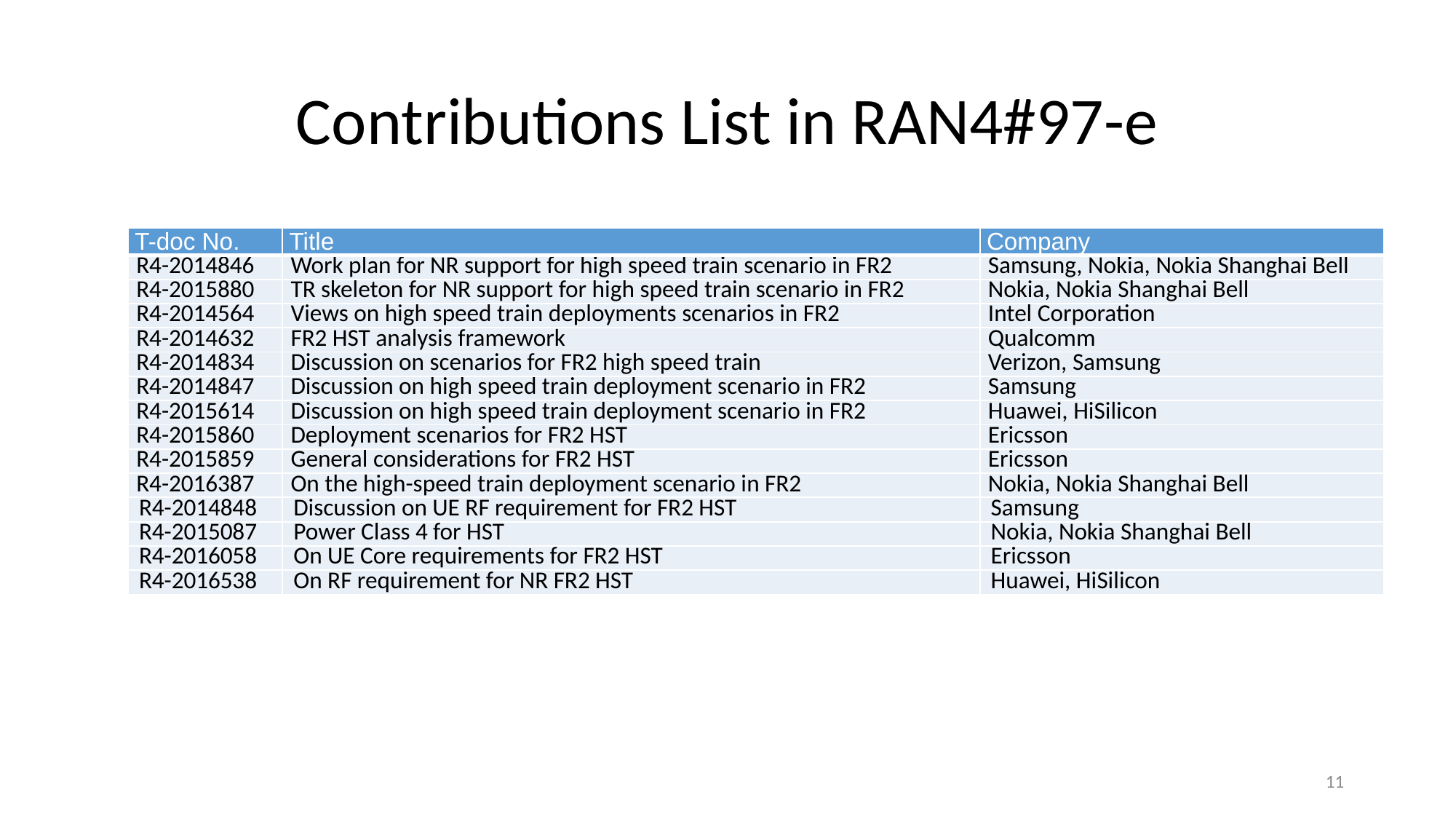

# Contributions List in RAN4#97-e
| T-doc No. | Title | Company |
| --- | --- | --- |
| R4-2014846 | Work plan for NR support for high speed train scenario in FR2 | Samsung, Nokia, Nokia Shanghai Bell |
| R4-2015880 | TR skeleton for NR support for high speed train scenario in FR2 | Nokia, Nokia Shanghai Bell |
| R4-2014564 | Views on high speed train deployments scenarios in FR2 | Intel Corporation |
| R4-2014632 | FR2 HST analysis framework | Qualcomm |
| R4-2014834 | Discussion on scenarios for FR2 high speed train | Verizon, Samsung |
| R4-2014847 | Discussion on high speed train deployment scenario in FR2 | Samsung |
| R4-2015614 | Discussion on high speed train deployment scenario in FR2 | Huawei, HiSilicon |
| R4-2015860 | Deployment scenarios for FR2 HST | Ericsson |
| R4-2015859 | General considerations for FR2 HST | Ericsson |
| R4-2016387 | On the high-speed train deployment scenario in FR2 | Nokia, Nokia Shanghai Bell |
| R4-2014848 | Discussion on UE RF requirement for FR2 HST | Samsung |
| R4-2015087 | Power Class 4 for HST | Nokia, Nokia Shanghai Bell |
| R4-2016058 | On UE Core requirements for FR2 HST | Ericsson |
| R4-2016538 | On RF requirement for NR FR2 HST | Huawei, HiSilicon |
11